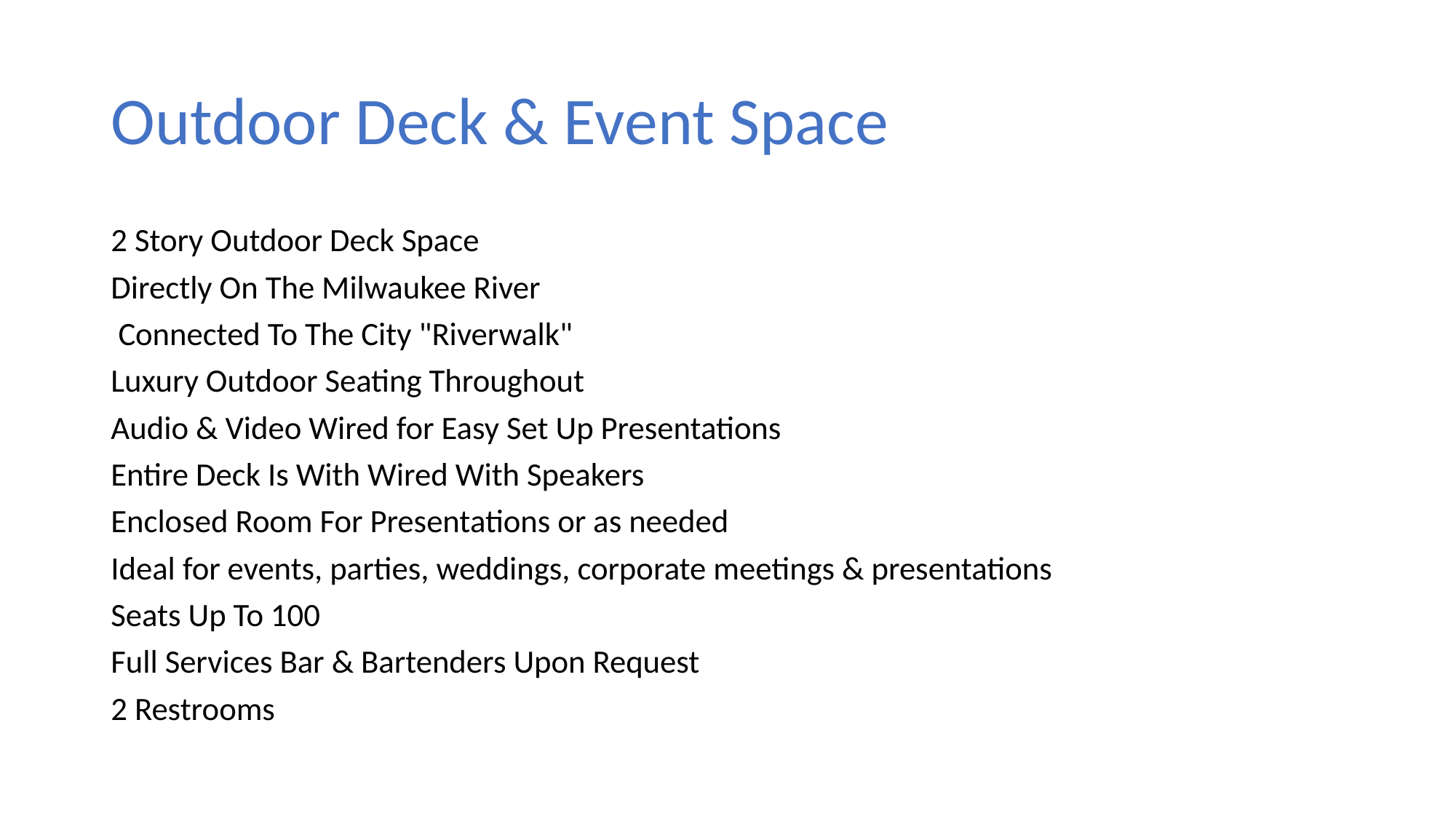

# Outdoor Deck & Event Space
2 Story Outdoor Deck Space
Directly On The Milwaukee River
 Connected To The City "Riverwalk"
Luxury Outdoor Seating Throughout
Audio & Video Wired for Easy Set Up Presentations
Entire Deck Is With Wired With Speakers
Enclosed Room For Presentations or as needed
Ideal for events, parties, weddings, corporate meetings & presentations
Seats Up To 100
Full Services Bar & Bartenders Upon Request
2 Restrooms